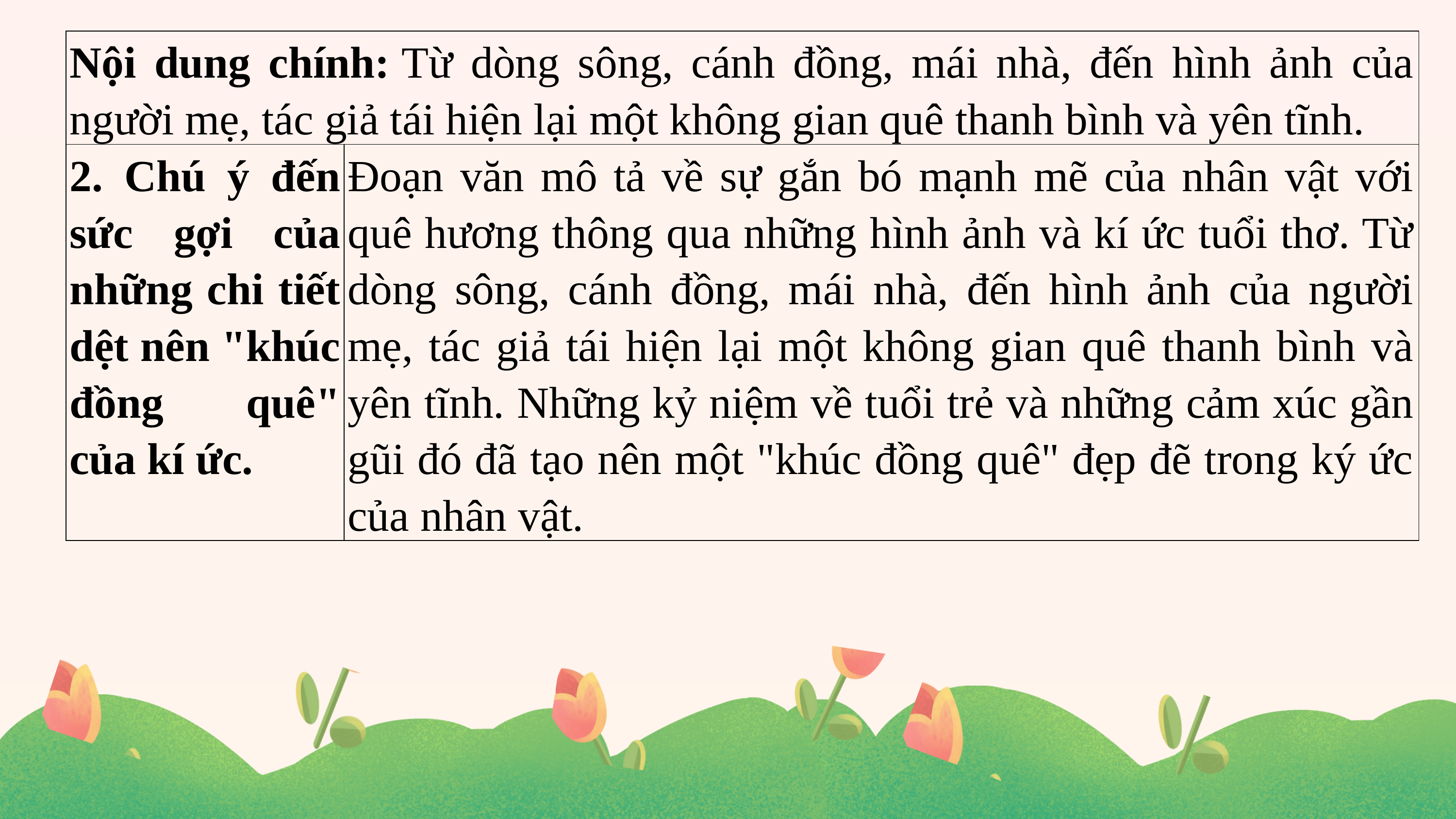

| Nội dung chính: Từ dòng sông, cánh đồng, mái nhà, đến hình ảnh của người mẹ, tác giả tái hiện lại một không gian quê thanh bình và yên tĩnh. |  |
| --- | --- |
| 2. Chú ý đến sức gợi của những chi tiết dệt nên "khúc đồng quê" của kí ức. | Đoạn văn mô tả về sự gắn bó mạnh mẽ của nhân vật với quê hương thông qua những hình ảnh và kí ức tuổi thơ. Từ dòng sông, cánh đồng, mái nhà, đến hình ảnh của người mẹ, tác giả tái hiện lại một không gian quê thanh bình và yên tĩnh. Những kỷ niệm về tuổi trẻ và những cảm xúc gần gũi đó đã tạo nên một "khúc đồng quê" đẹp đẽ trong ký ức của nhân vật. |